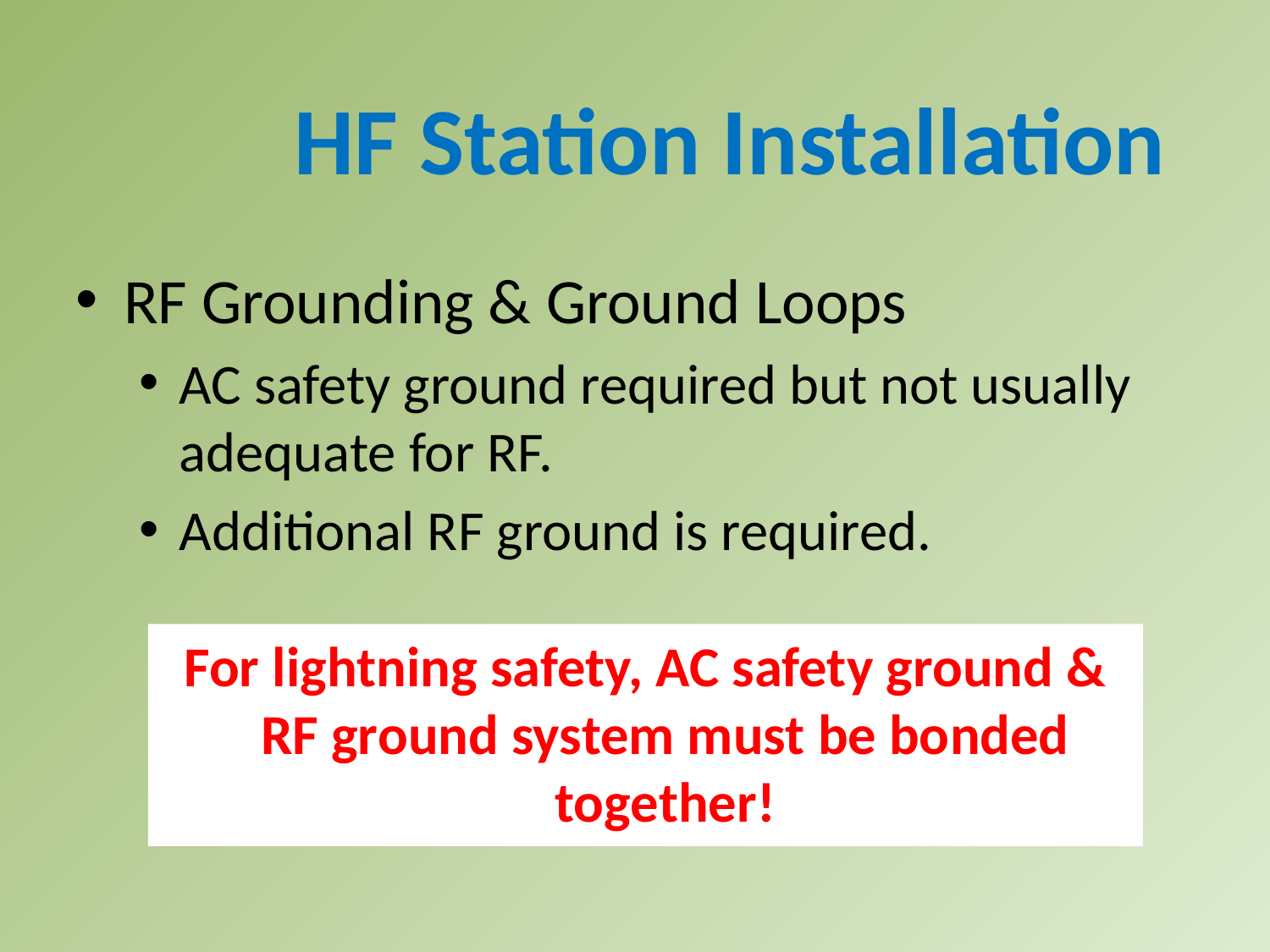

HF Station Installation
RF Grounding & Ground Loops
AC safety ground required but not usually adequate for RF.
Additional RF ground is required.
For lightning safety, AC safety ground & RF ground system must be bonded together!